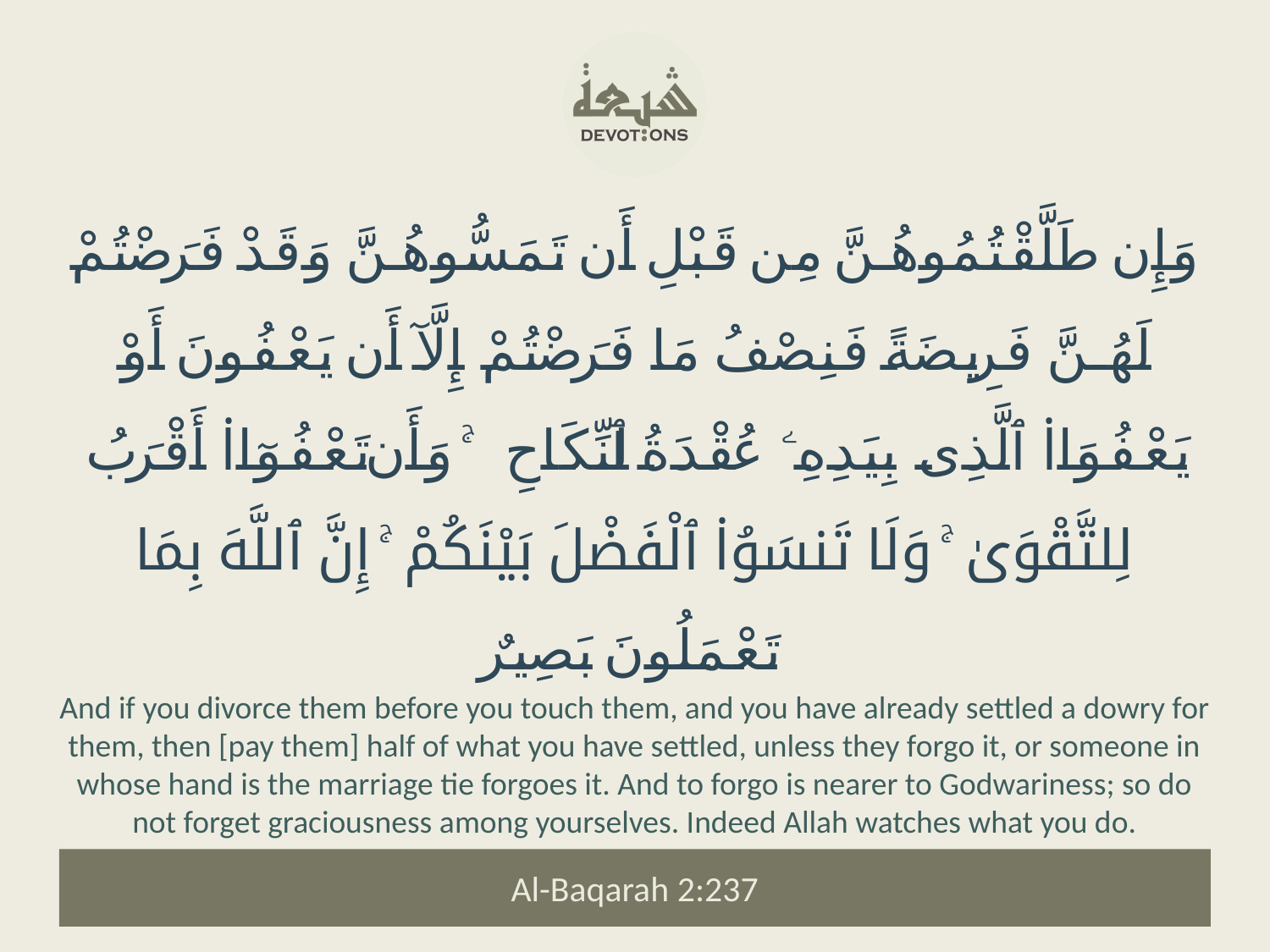

وَإِن طَلَّقْتُمُوهُنَّ مِن قَبْلِ أَن تَمَسُّوهُنَّ وَقَدْ فَرَضْتُمْ لَهُنَّ فَرِيضَةً فَنِصْفُ مَا فَرَضْتُمْ إِلَّآ أَن يَعْفُونَ أَوْ يَعْفُوَا۟ ٱلَّذِى بِيَدِهِۦ عُقْدَةُ ٱلنِّكَاحِ ۚ وَأَن تَعْفُوٓا۟ أَقْرَبُ لِلتَّقْوَىٰ ۚ وَلَا تَنسَوُا۟ ٱلْفَضْلَ بَيْنَكُمْ ۚ إِنَّ ٱللَّهَ بِمَا تَعْمَلُونَ بَصِيرٌ
And if you divorce them before you touch them, and you have already settled a dowry for them, then [pay them] half of what you have settled, unless they forgo it, or someone in whose hand is the marriage tie forgoes it. And to forgo is nearer to Godwariness; so do not forget graciousness among yourselves. Indeed Allah watches what you do.
Al-Baqarah 2:237